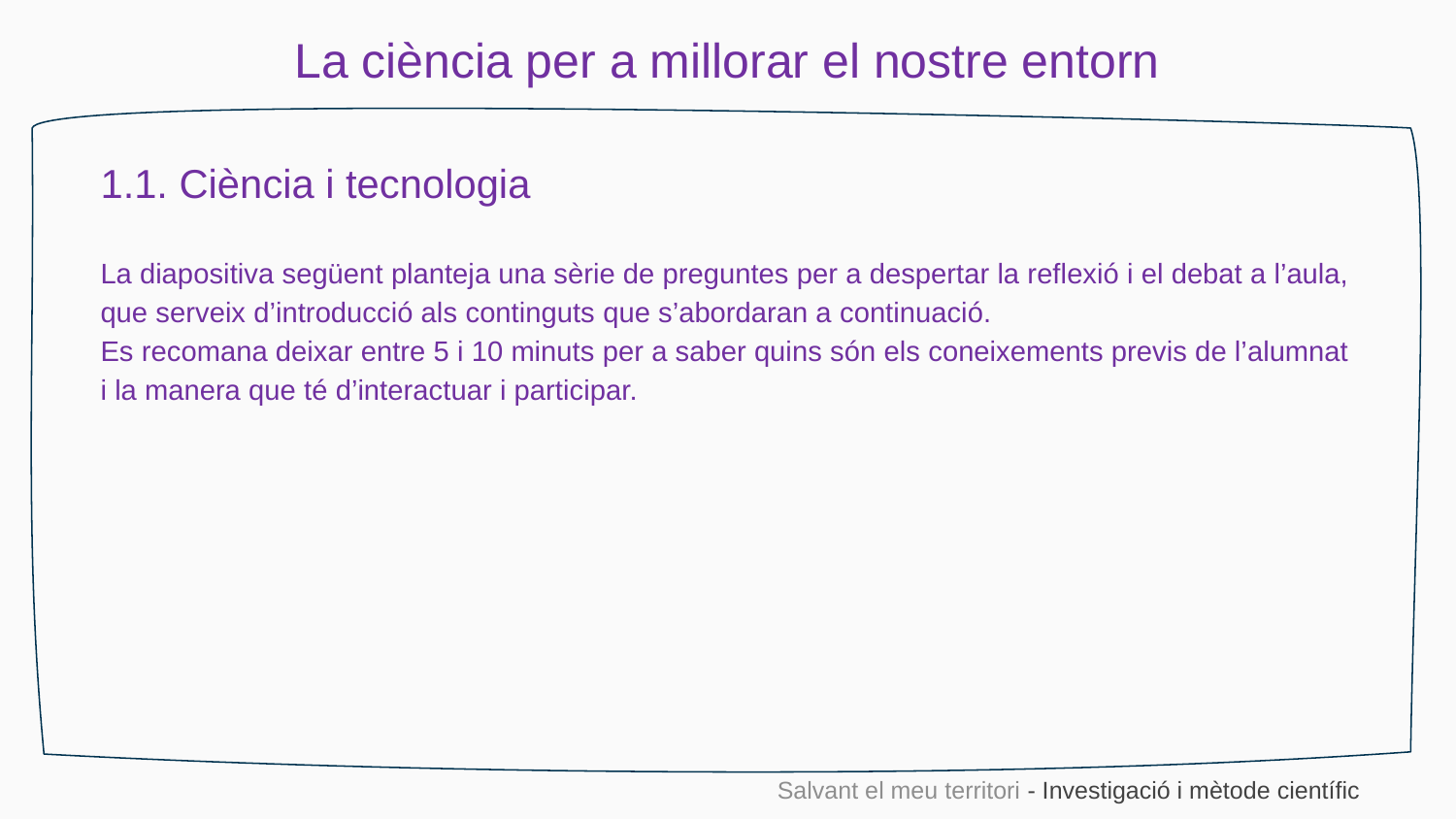

La ciència per a millorar el nostre entorn

1.1. Ciència i tecnologia
La diapositiva següent planteja una sèrie de preguntes per a despertar la reflexió i el debat a l’aula, que serveix d’introducció als continguts que s’abordaran a continuació.
Es recomana deixar entre 5 i 10 minuts per a saber quins són els coneixements previs de l’alumnat i la manera que té d’interactuar i participar.

Salvant el meu territori - Investigació i mètode científic